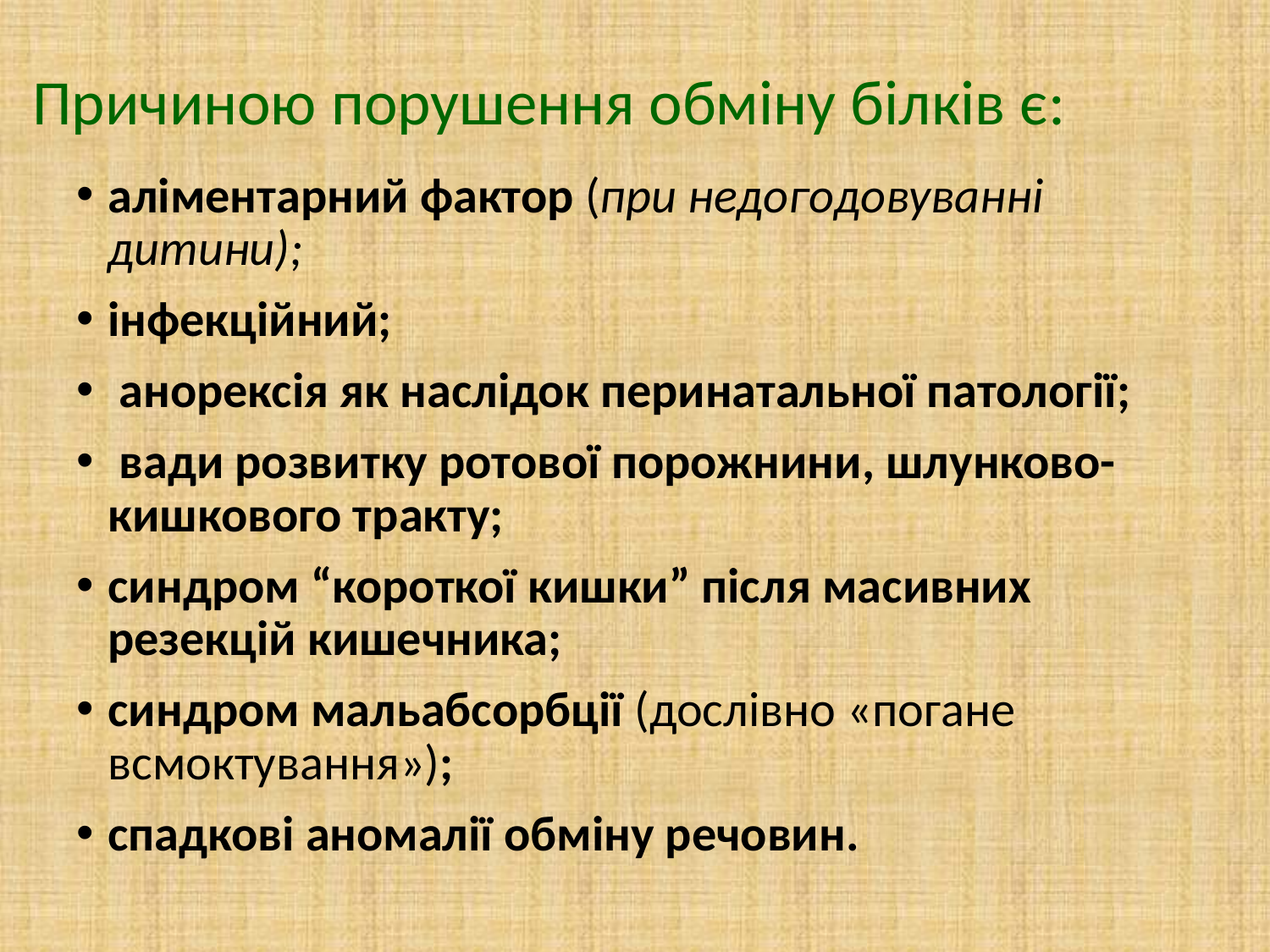

Причиною порушення обміну білків є:
аліментарний фактор (при недогодовуванні дитини);
інфекційний;
 анорексія як наслідок перинатальної патології;
 вади розвитку ротової порожнини, шлунково-кишкового тракту;
синдром “короткої кишки” після масивних резекцій кишечника;
синдром мальабсорбції (дослівно «погане всмоктування»);
спадкові аномалії обміну речовин.